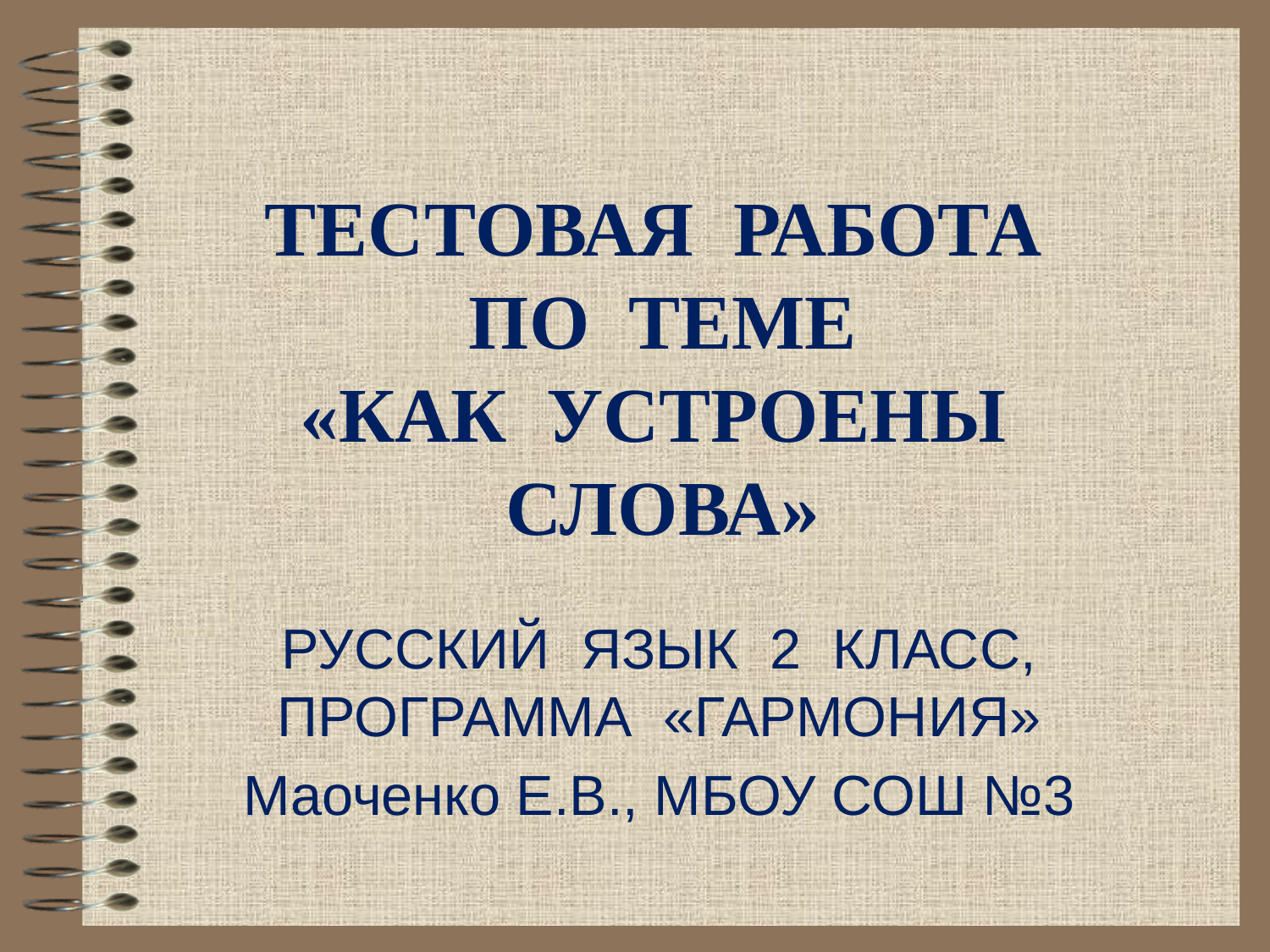

# ТЕСТОВАЯ  РАБОТА ПО  ТЕМЕ «КАК  УСТРОЕНЫ  СЛОВА»
РУССКИЙ  ЯЗЫК  2  КЛАСС, ПРОГРАММА  «ГАРМОНИЯ»
Маоченко Е.В., МБОУ СОШ №3